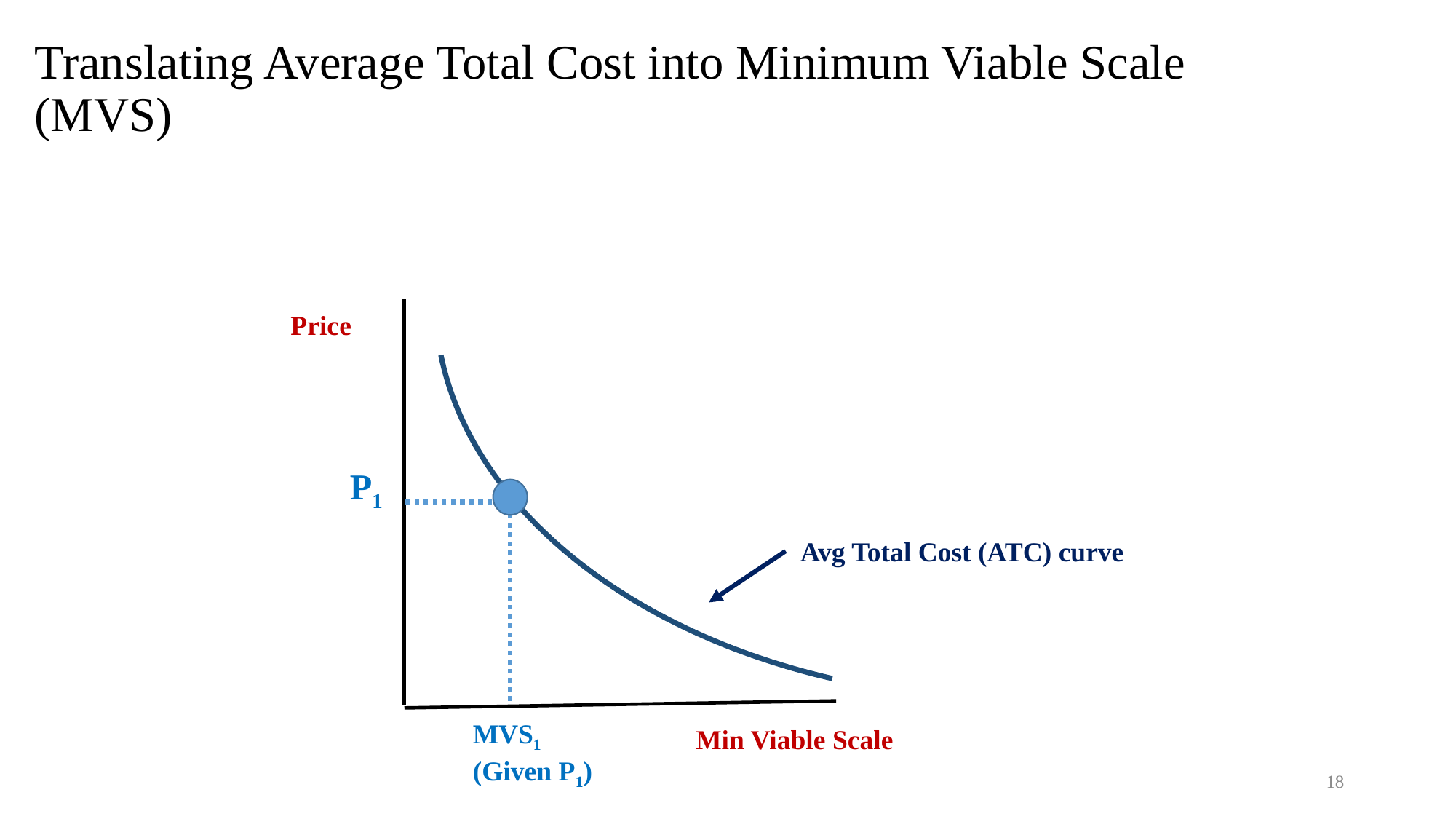

# Translating Average Total Cost into Minimum Viable Scale (MVS)

Price
P1

Avg Total Cost (ATC) curve
MVS1
(Given P1)
Min Viable Scale
18